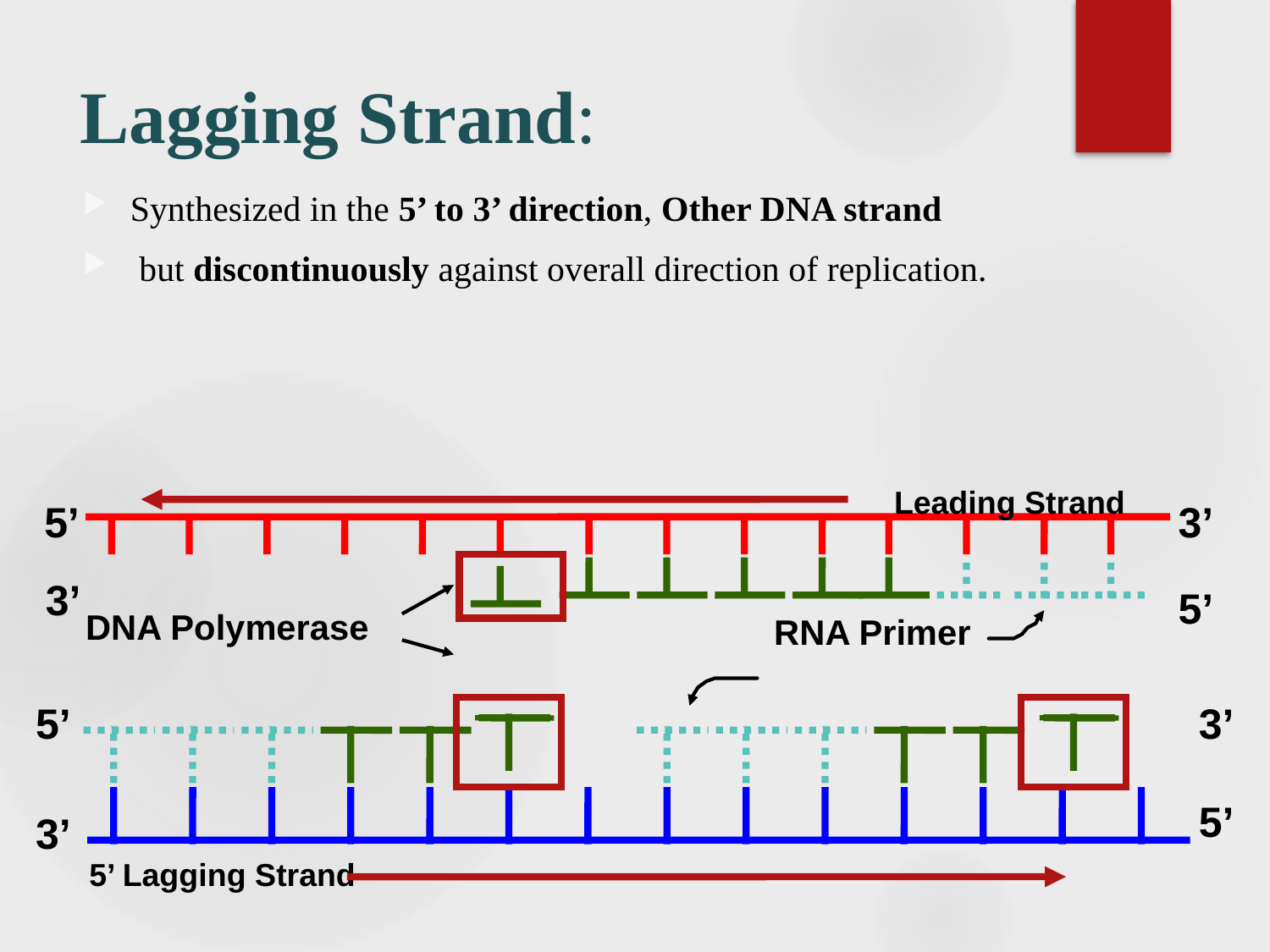

# Lagging Strand:
Synthesized in the 5’ to 3’ direction, Other DNA strand
 but discontinuously against overall direction of replication.

Leading Strand
5’
3’

3’
5’

DNA Polymerase

RNA Primer

5’
3’

5’
3’

5’ Lagging Strand